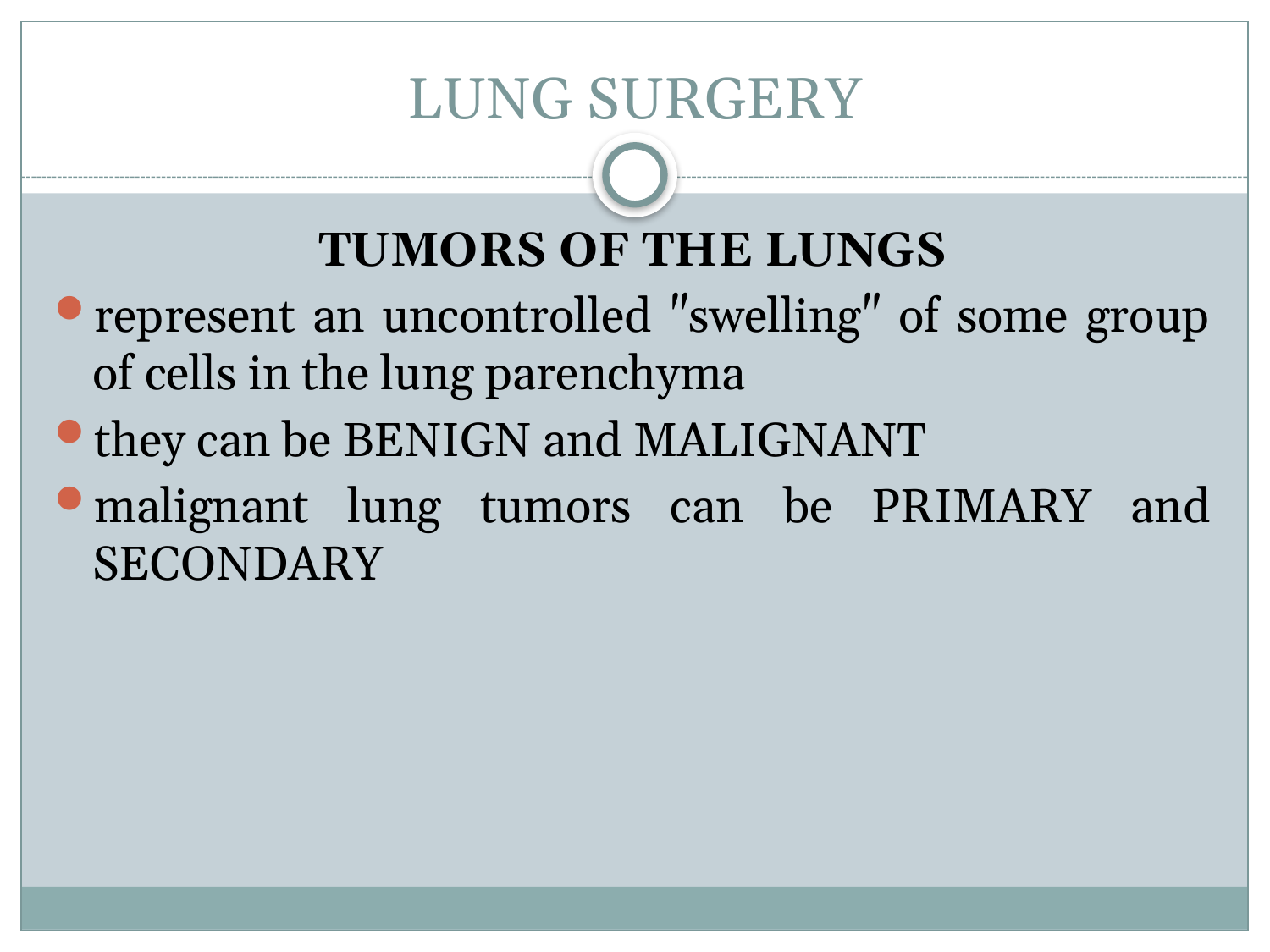

# LUNG SURGERY
TUMORS OF THE LUNGS
represent an uncontrolled "swelling" of some group of cells in the lung parenchyma
they can be BENIGN and MALIGNANT
malignant lung tumors can be PRIMARY and SECONDARY